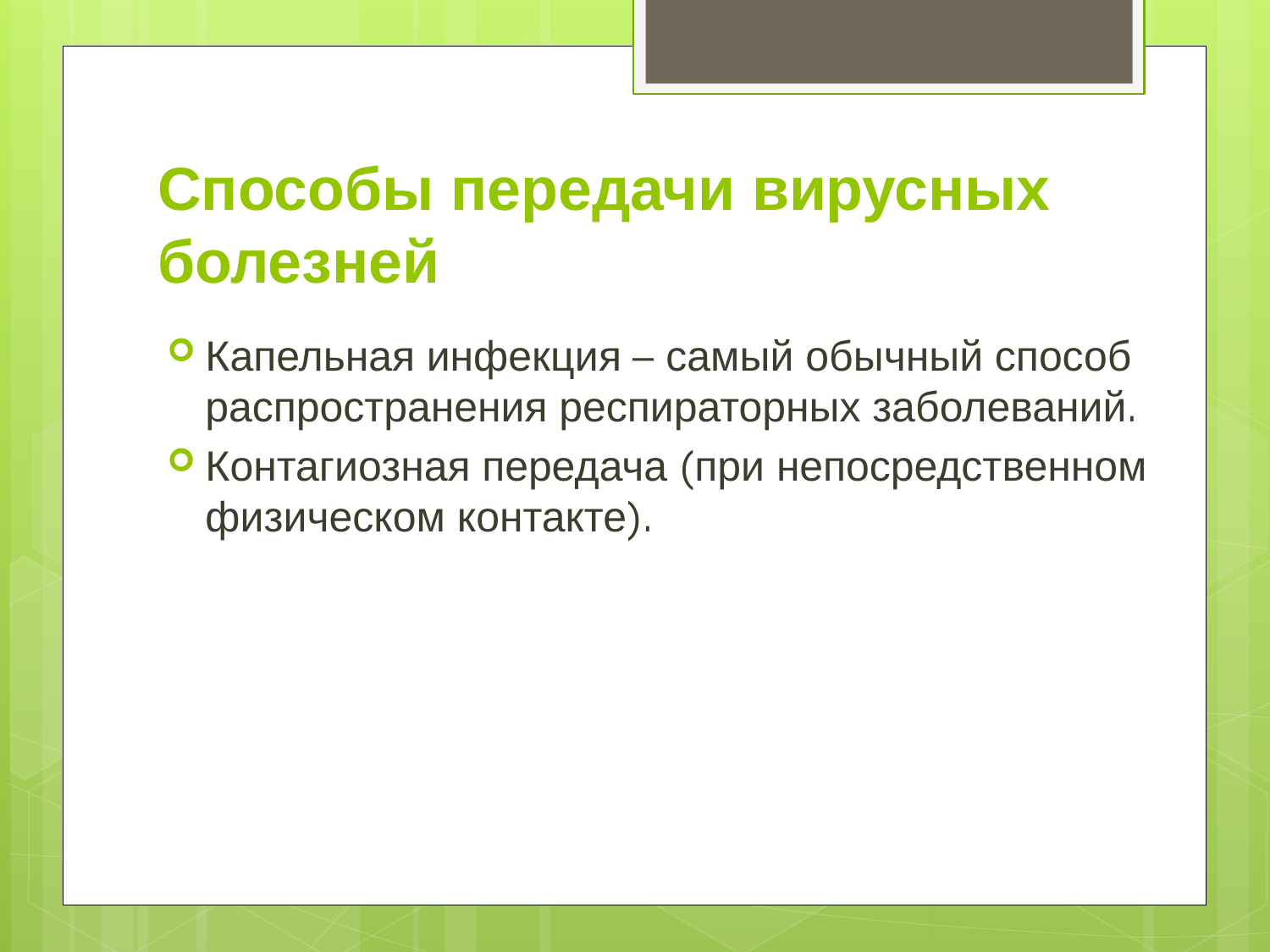

# Способы передачи вирусных болезней
Капельная инфекция – самый обычный способ распространения респираторных заболеваний.
Контагиозная передача (при непосредственном физическом контакте).